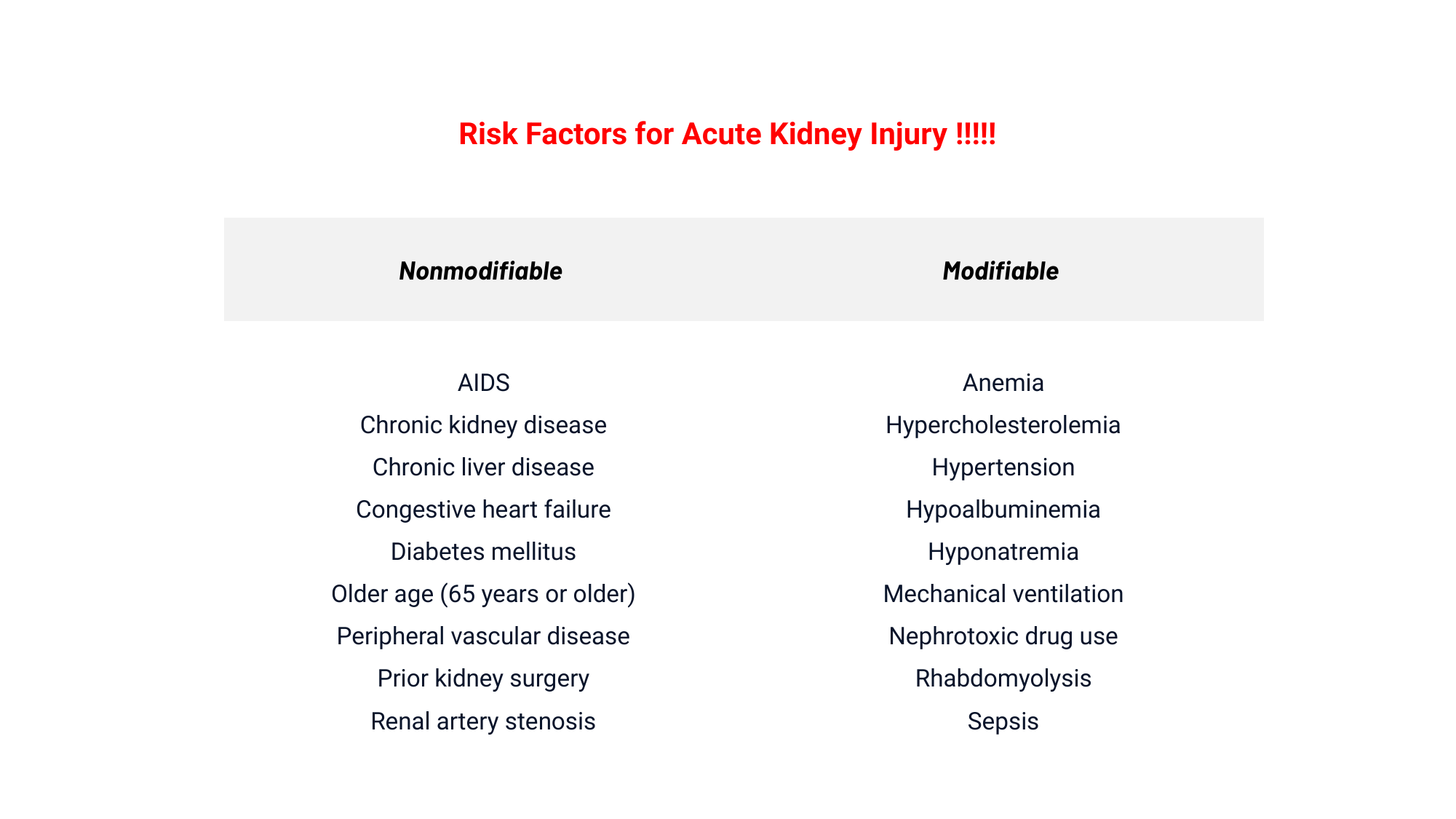

# Risk Factors for Acute Kidney Injury !!!!!
| Nonmodifiable | Modifiable |
| --- | --- |
| AIDS Chronic kidney disease Chronic liver disease Congestive heart failure Diabetes mellitus Older age (65 years or older) Peripheral vascular disease Prior kidney surgery Renal artery stenosis | Anemia Hypercholesterolemia Hypertension Hypoalbuminemia Hyponatremia Mechanical ventilation Nephrotoxic drug use Rhabdomyolysis Sepsis |